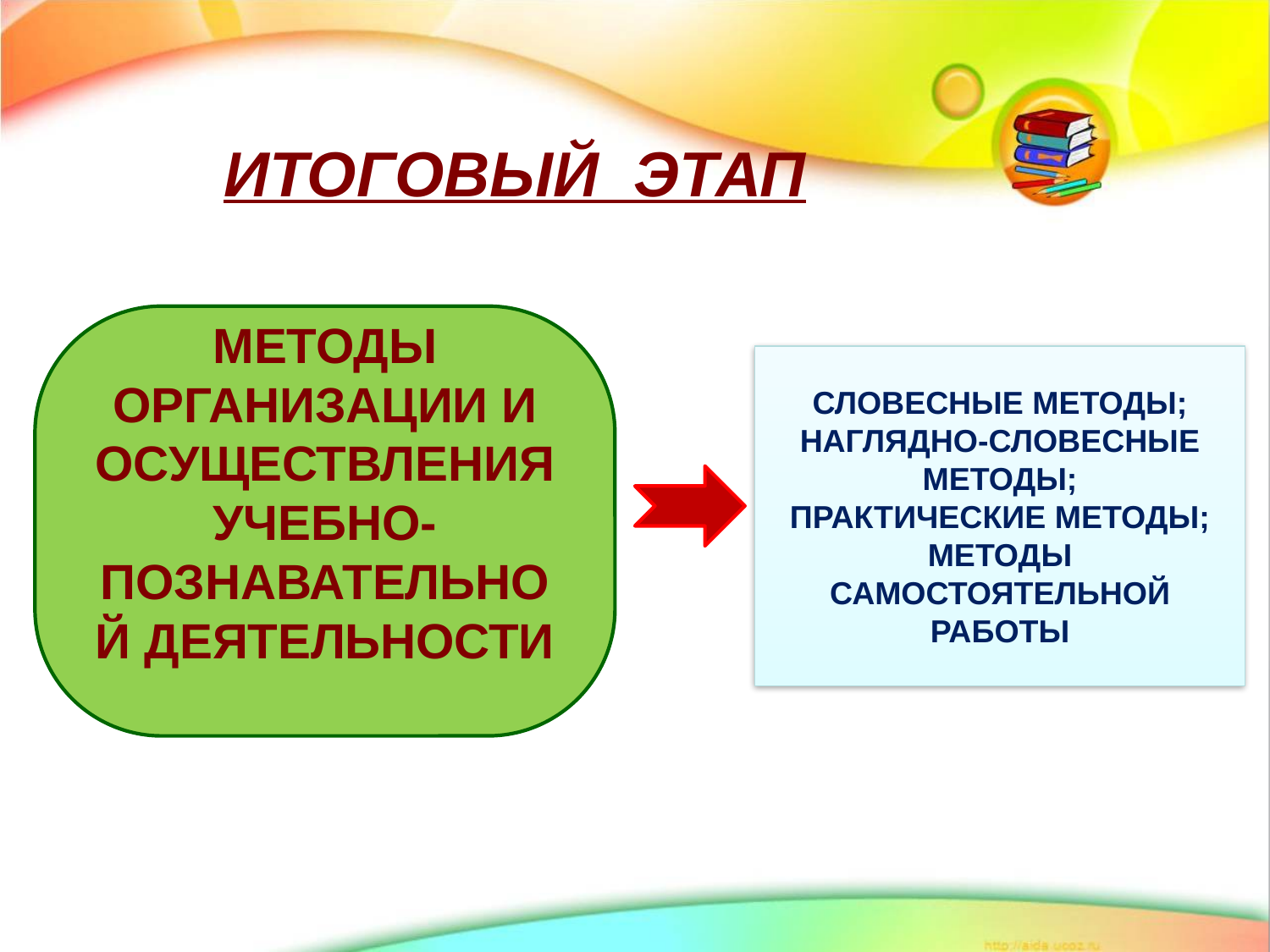

ИТОГОВЫЙ  ЭТАП
МЕТОДЫ ОРГАНИЗАЦИИ И ОСУЩЕСТВЛЕНИЯ УЧЕБНО-ПОЗНАВАТЕЛЬНОЙ ДЕЯТЕЛЬНОСТИ

СЛОВЕСНЫЕ МЕТОДЫ;
НАГЛЯДНО-СЛОВЕСНЫЕ МЕТОДЫ;
ПРАКТИЧЕСКИЕ МЕТОДЫ;
МЕТОДЫ САМОСТОЯТЕЛЬНОЙ РАБОТЫ